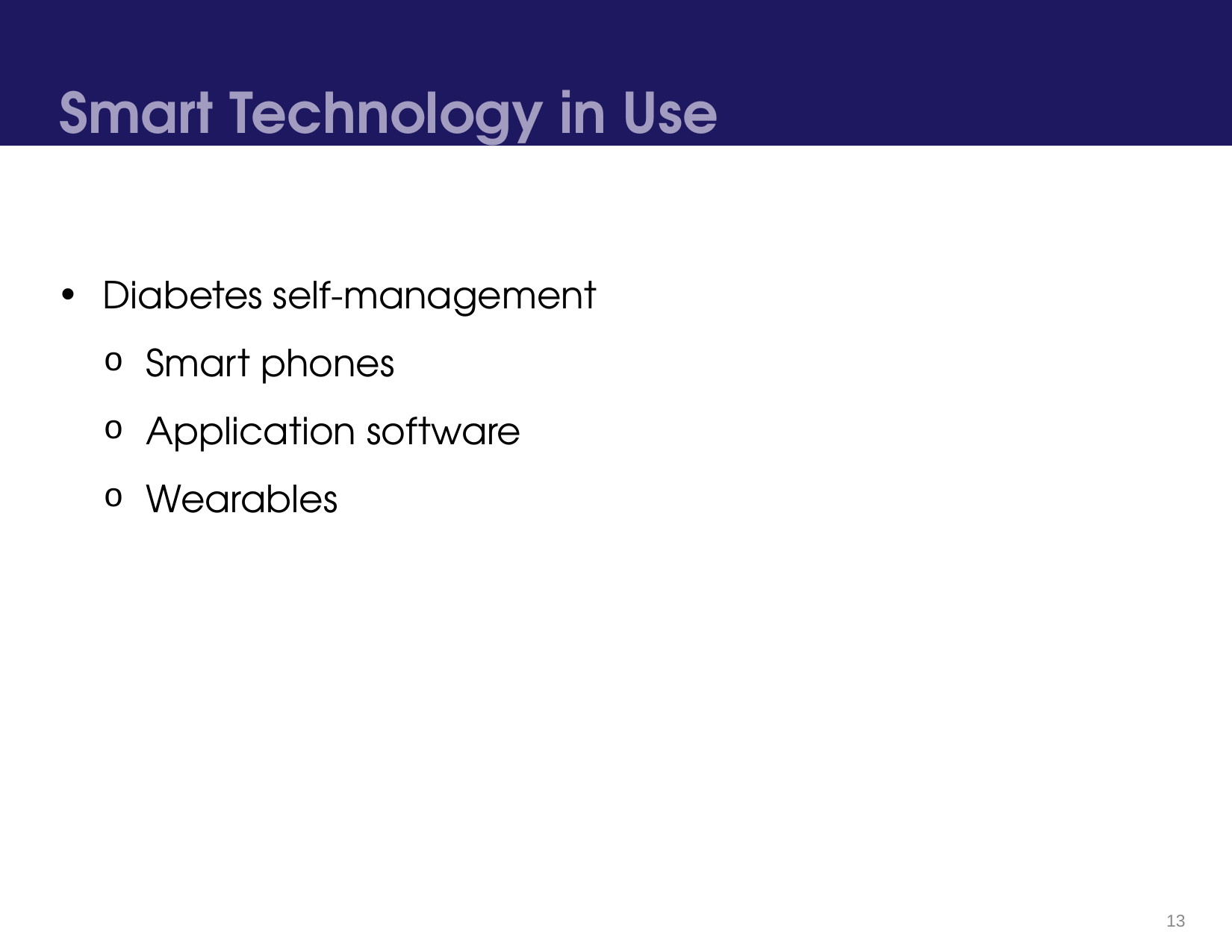

# Smart Technology in Use
Diabetes self-management
Smart phones
Application software
Wearables

13